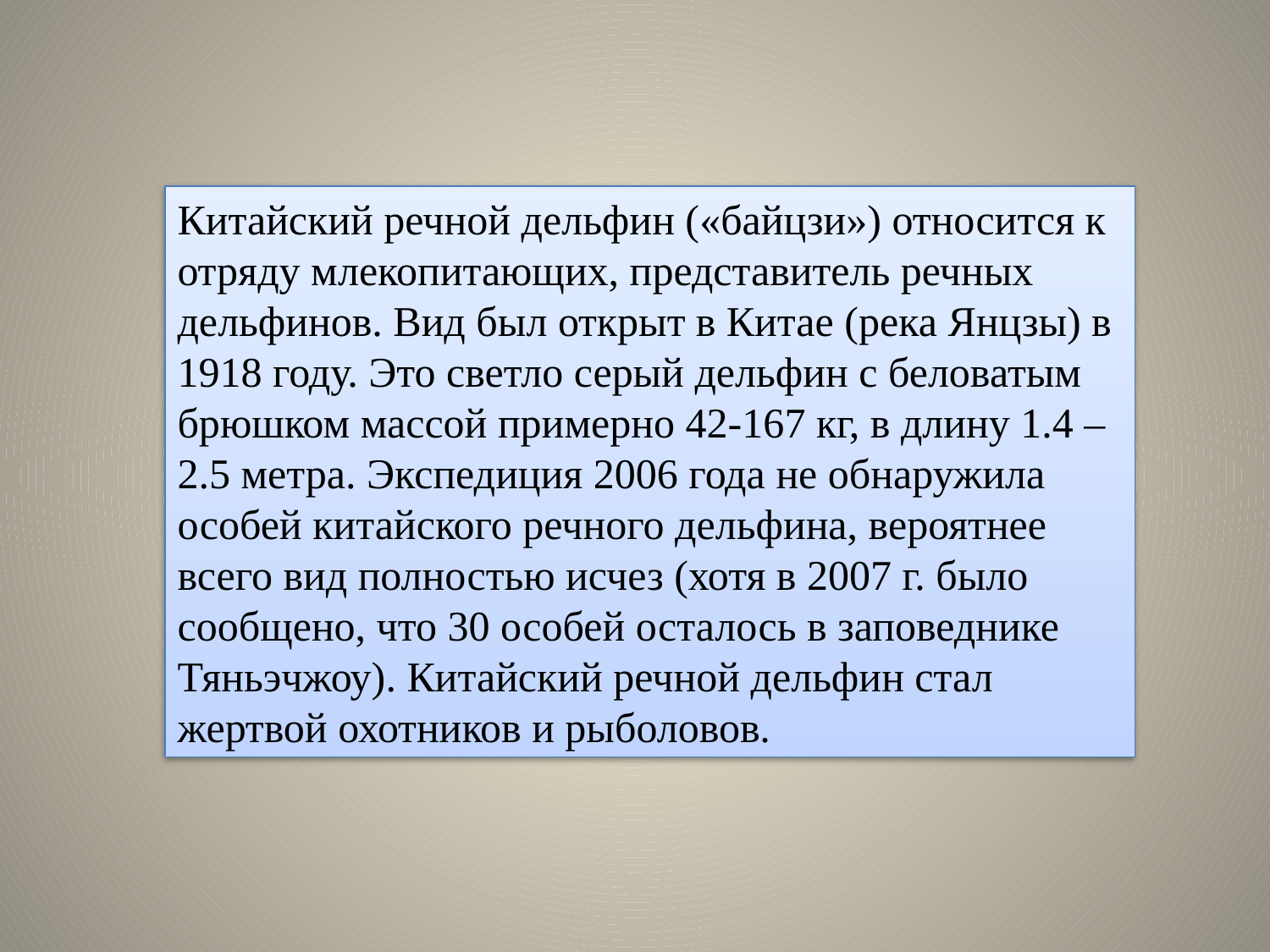

Китайский речной дельфин («байцзи») относится к отряду млекопитающих, представитель речных дельфинов. Вид был открыт в Китае (река Янцзы) в 1918 году. Это светло серый дельфин с беловатым брюшком массой примерно 42-167 кг, в длину 1.4 – 2.5 метра. Экспедиция 2006 года не обнаружила особей китайского речного дельфина, вероятнее всего вид полностью исчез (хотя в 2007 г. было сообщено, что 30 особей осталось в заповеднике Тяньэчжоу). Китайский речной дельфин стал жертвой охотников и рыболовов.